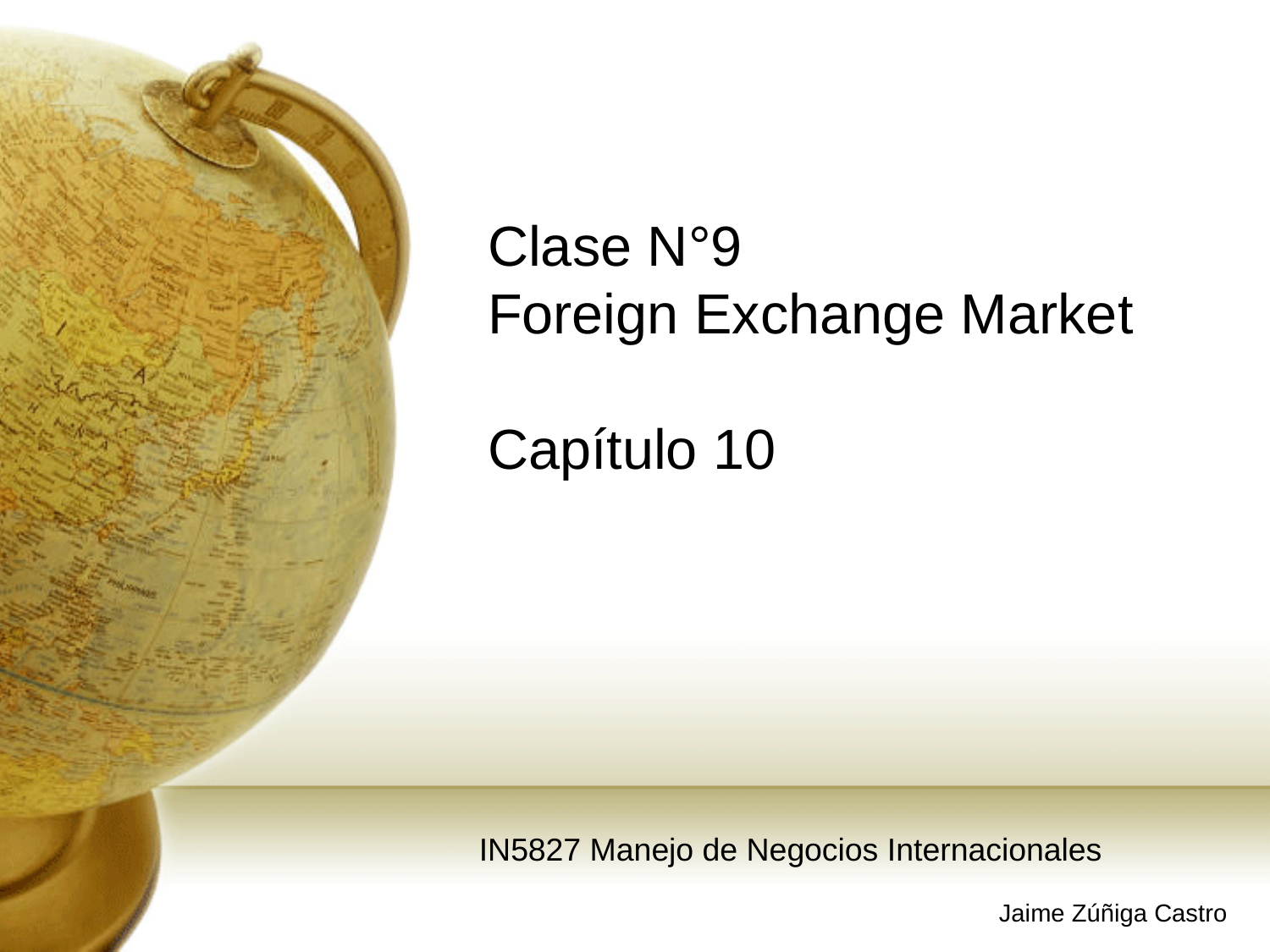

# Clase N°9 Foreign Exchange Market Capítulo 10
IN5827 Manejo de Negocios Internacionales
Jaime Zúñiga Castro